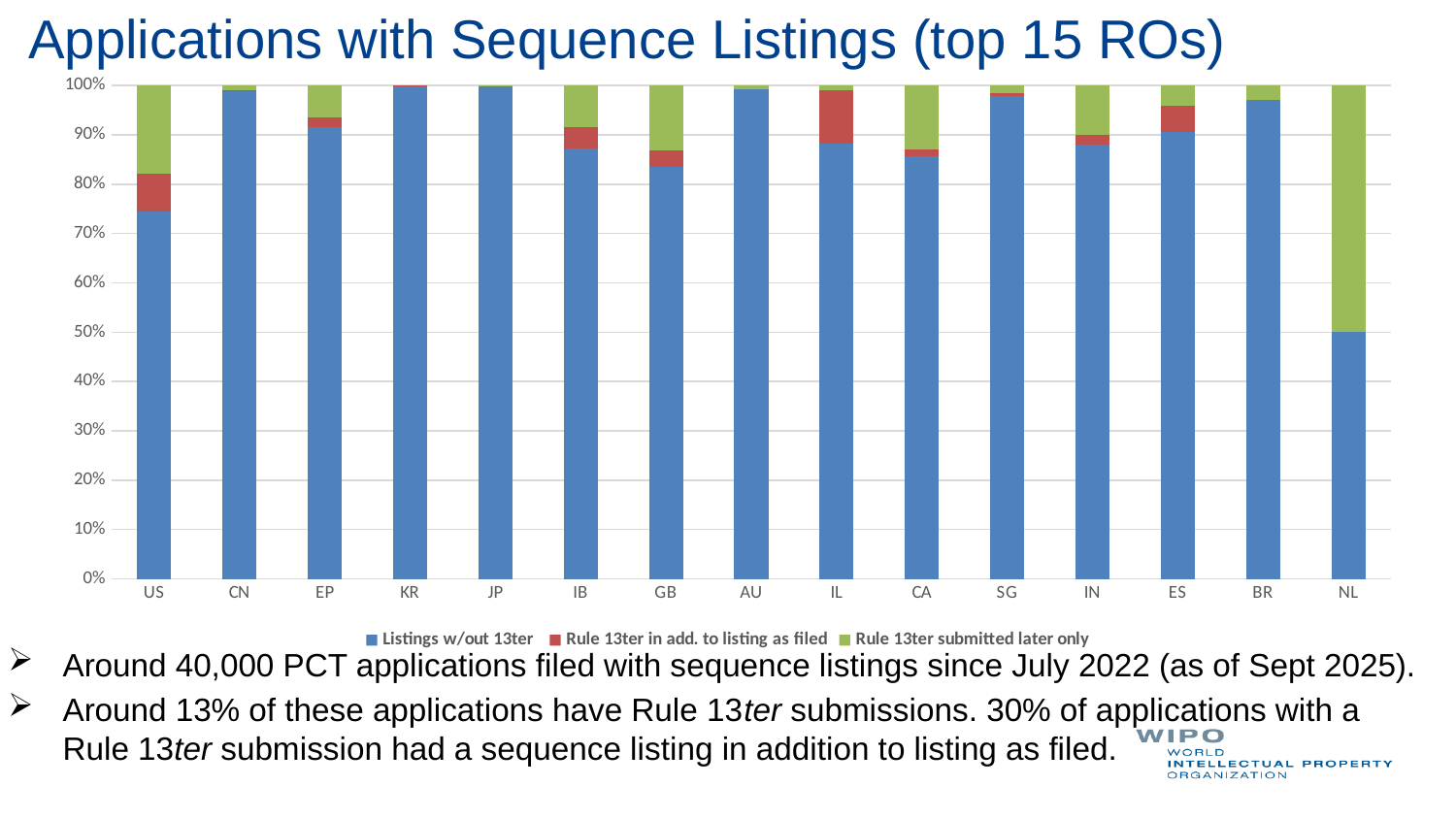

Applications with Sequence Listings (top 15 ROs)

### Chart

| Category | Listings w/out 13ter  | Rule 13ter in add. to listing as filed | Rule 13ter submitted later only |
|---|---|---|---|
| US | 11259.0 | 1164.0 | 2696.0 |
| CN | 8938.0 | 10.0 | 93.0 |
| EP | 5626.0 | 125.0 | 399.0 |
| KR | 2761.0 | 1.0 | None |
| JP | 2429.0 | 1.0 | 1.0 |
| IB | 1387.0 | 70.0 | 134.0 |
| GB | 568.0 | 23.0 | 89.0 |
| AU | 347.0 | None | 3.0 |
| IL | 346.0 | 42.0 | 4.0 |
| CA | 310.0 | 5.0 | 47.0 |
| SG | 237.0 | 1.0 | 4.0 |
| IN | 96.0 | 2.0 | 11.0 |
| ES | 67.0 | 4.0 | 3.0 |
| BR | 64.0 | None | 2.0 |
| NL | 61.0 | None | 61.0 |
Around 40,000 PCT applications filed with sequence listings since July 2022 (as of Sept 2025).
Around 13% of these applications have Rule 13ter submissions. 30% of applications with a Rule 13ter submission had a sequence listing in addition to listing as filed.